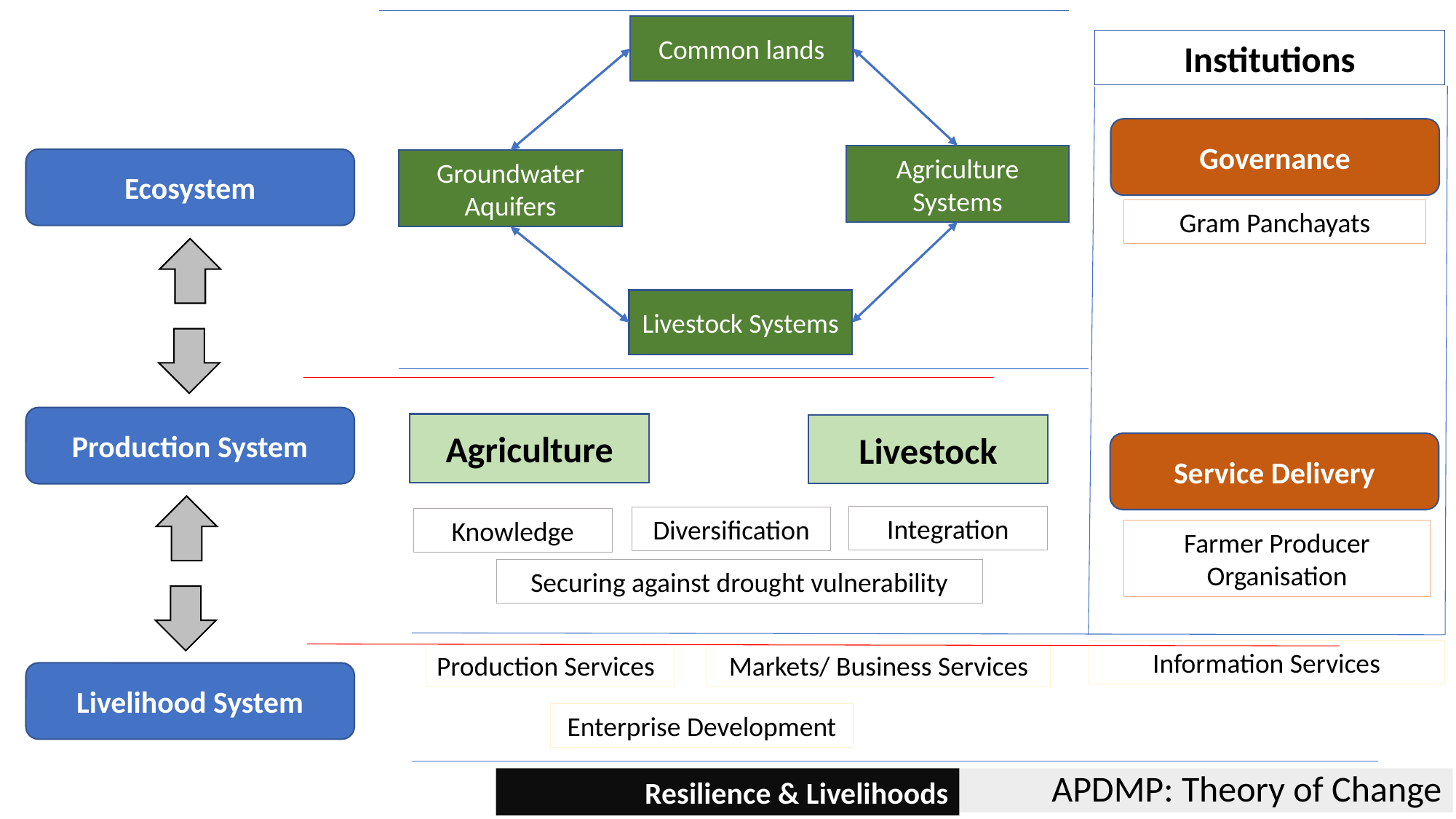

Common lands
Institutions
Governance
Agriculture Systems
Ecosystem
Groundwater Aquifers
Gram Panchayats

Livestock Systems

Production System
Agriculture
Livestock
Service Delivery

Integration
Diversification
Knowledge
Farmer Producer Organisation
Securing against drought vulnerability

Information Services
Production Services
Markets/ Business Services
Livelihood System
Enterprise Development
Resilience & Livelihoods
# APDMP: Theory of Change